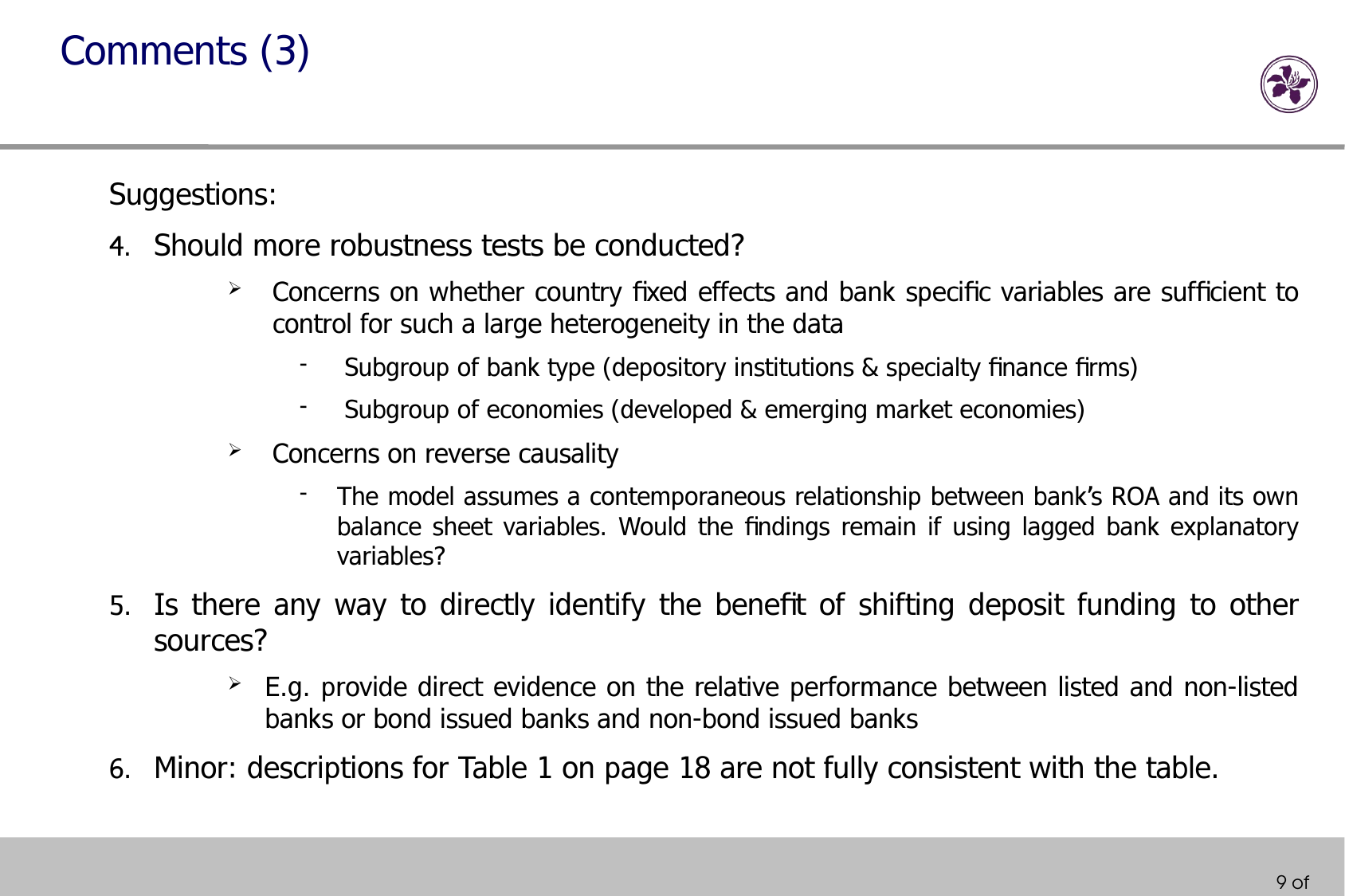

Comments (3)

Suggestions:
Should more robustness tests be conducted?
Concerns on whether country fixed effects and bank specific variables are sufficient to control for such a large heterogeneity in the data
Subgroup of bank type (depository institutions & specialty finance firms)
Subgroup of economies (developed & emerging market economies)
Concerns on reverse causality
The model assumes a contemporaneous relationship between bank’s ROA and its own balance sheet variables. Would the findings remain if using lagged bank explanatory variables?
Is there any way to directly identify the benefit of shifting deposit funding to other sources?
E.g. provide direct evidence on the relative performance between listed and non-listed banks or bond issued banks and non-bond issued banks
Minor: descriptions for Table 1 on page 18 are not fully consistent with the table.